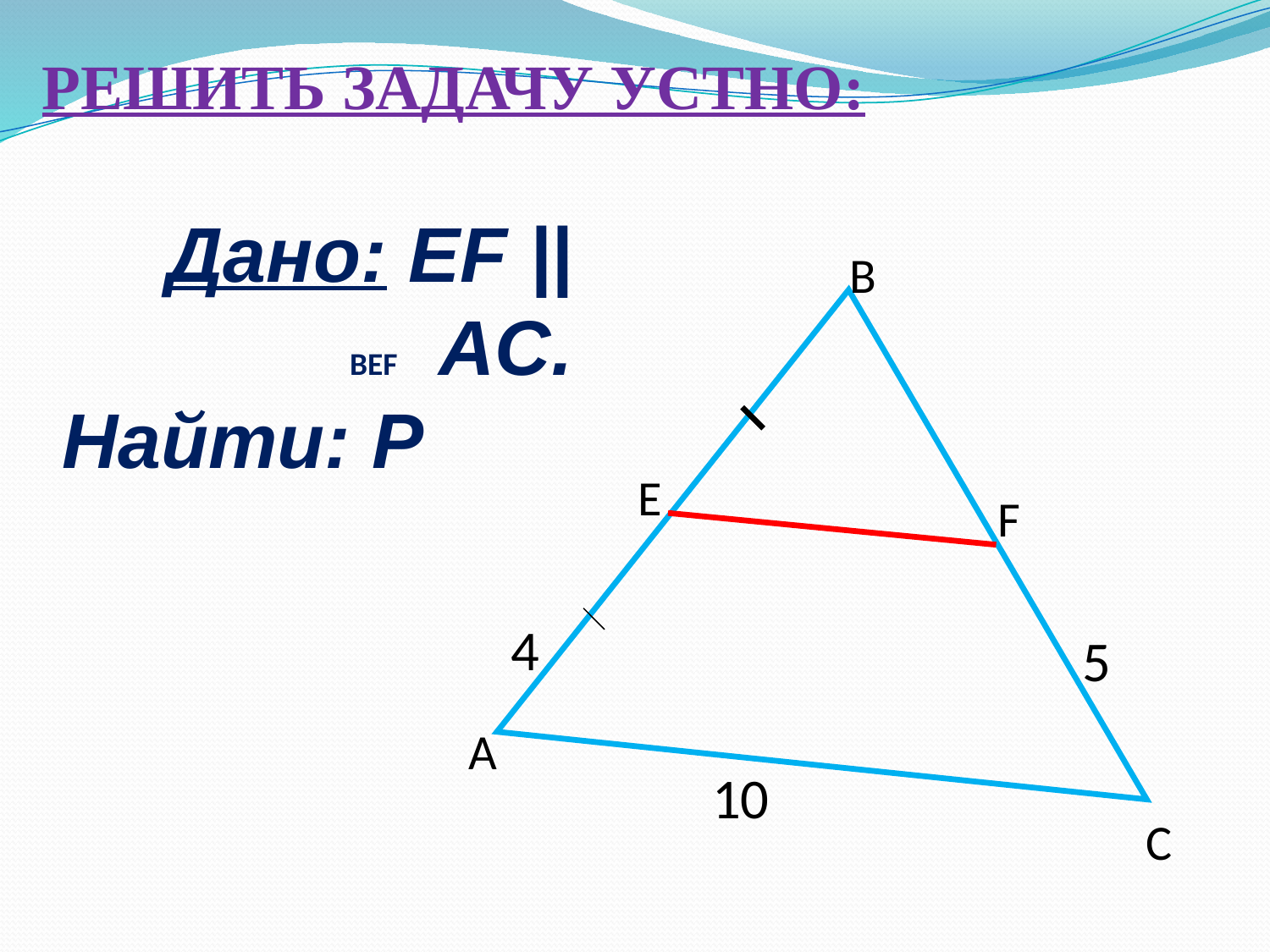

РЕШИТЬ ЗАДАЧУ УСТНО:
Дано: EF || AC.
Найти: Р
B

ВЕF

Е
F

4

5
A
10
С